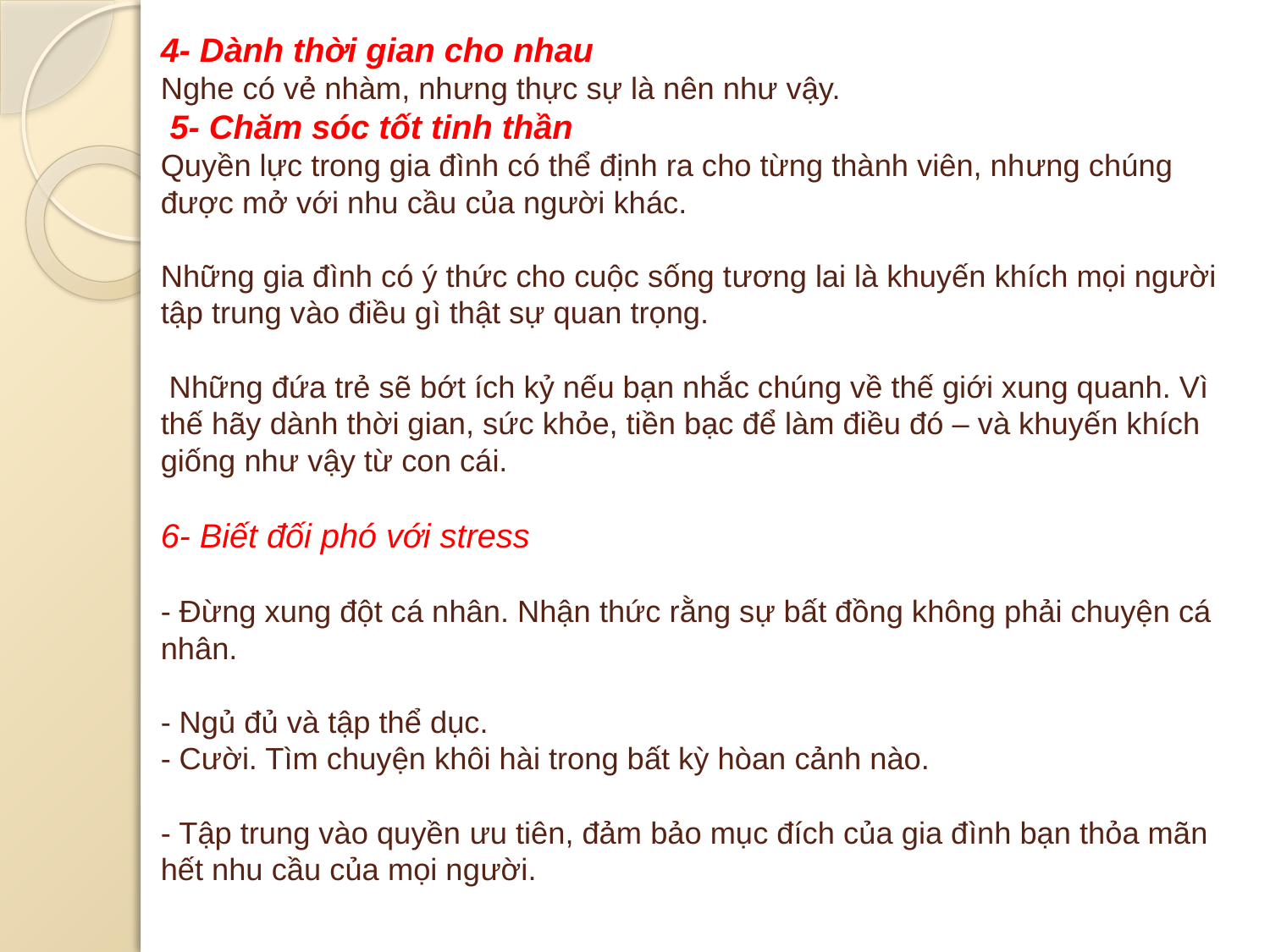

# 4- Dành thời gian cho nhau Nghe có vẻ nhàm, nhưng thực sự là nên như vậy.  5- Chăm sóc tốt tinh thần Quyền lực trong gia đình có thể định ra cho từng thành viên, nhưng chúng được mở với nhu cầu của người khác. Những gia đình có ý thức cho cuộc sống tương lai là khuyến khích mọi người tập trung vào điều gì thật sự quan trọng. Những đứa trẻ sẽ bớt ích kỷ nếu bạn nhắc chúng về thế giới xung quanh. Vì thế hãy dành thời gian, sức khỏe, tiền bạc để làm điều đó – và khuyến khích giống như vậy từ con cái.   6- Biết đối phó với stress   - Đừng xung đột cá nhân. Nhận thức rằng sự bất đồng không phải chuyện cá nhân.   - Ngủ đủ và tập thể dục. - Cười. Tìm chuyện khôi hài trong bất kỳ hòan cảnh nào.   - Tập trung vào quyền ưu tiên, đảm bảo mục đích của gia đình bạn thỏa mãn hết nhu cầu của mọi người.